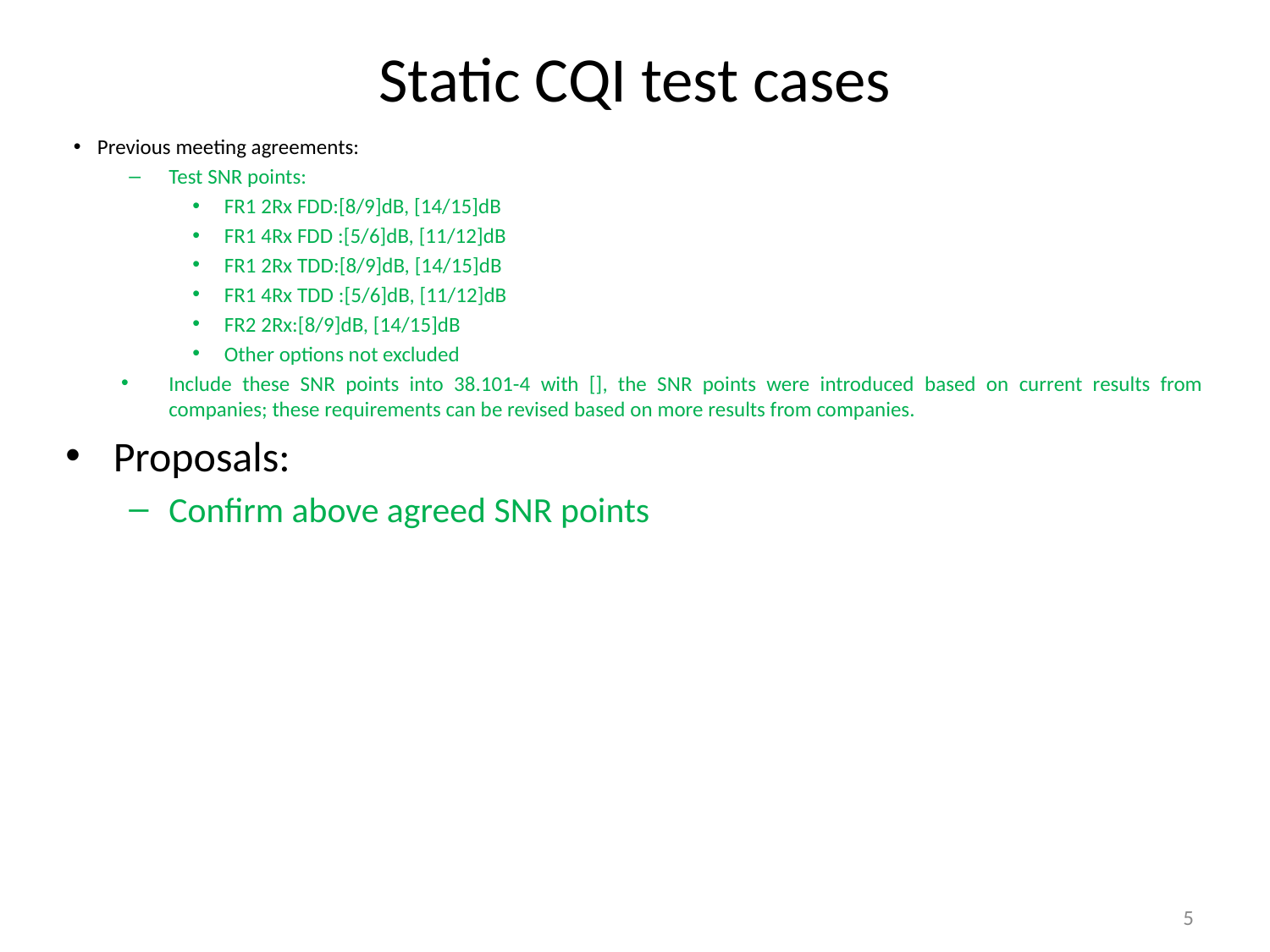

# Static CQI test cases
Previous meeting agreements:
Test SNR points:
FR1 2Rx FDD:[8/9]dB, [14/15]dB
FR1 4Rx FDD :[5/6]dB, [11/12]dB
FR1 2Rx TDD:[8/9]dB, [14/15]dB
FR1 4Rx TDD :[5/6]dB, [11/12]dB
FR2 2Rx:[8/9]dB, [14/15]dB
Other options not excluded
Include these SNR points into 38.101-4 with [], the SNR points were introduced based on current results from companies; these requirements can be revised based on more results from companies.
Proposals:
Confirm above agreed SNR points

5